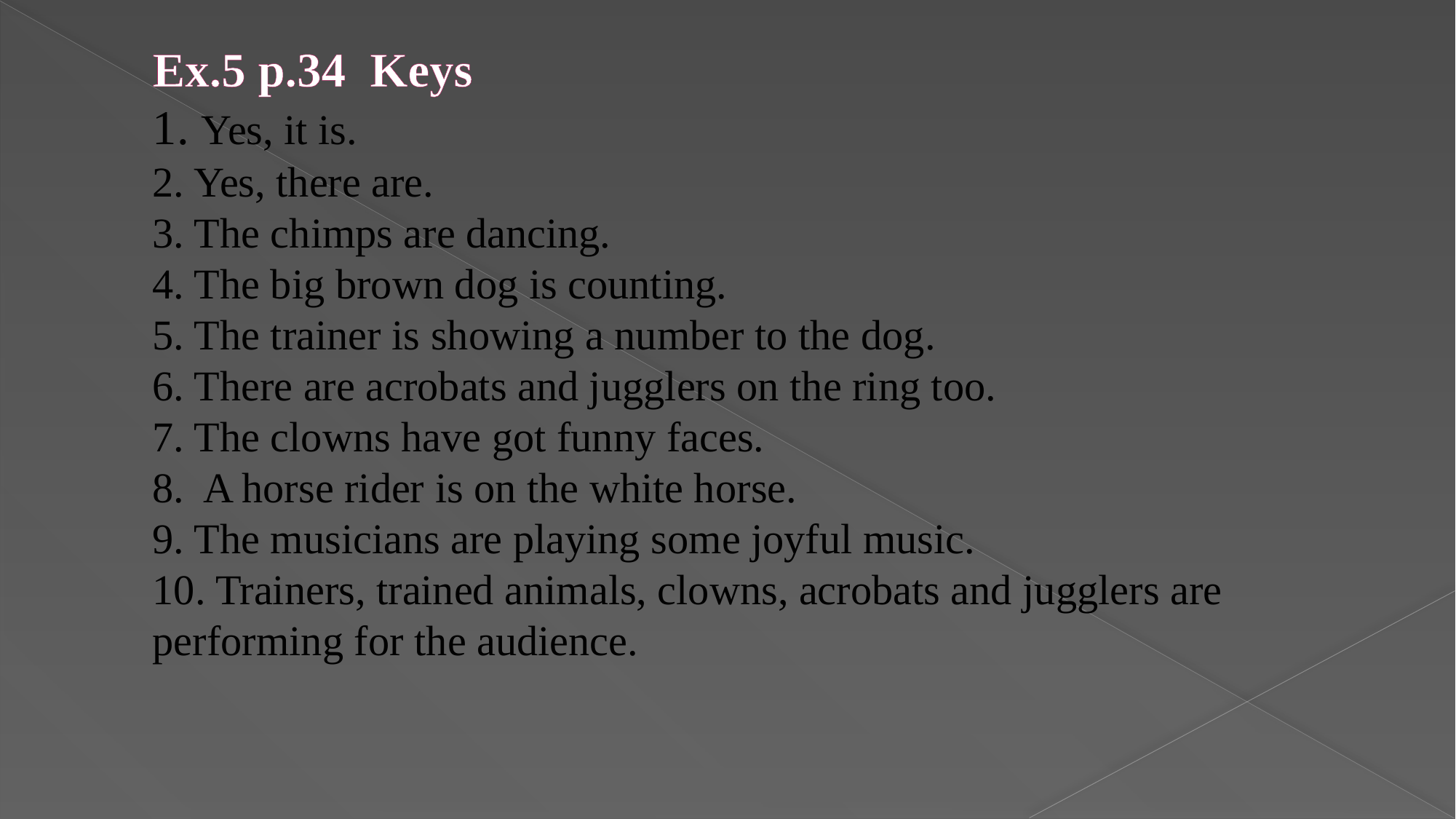

# Ex.5 p.34  Keys 1. Yes, it is. 2. Yes, there are. 3. The chimps are dancing. 4. The big brown dog is counting. 5. The trainer is showing a number to the dog. 6. There are acrobats and jugglers on the ring too. 7. The clowns have got funny faces. 8.  A horse rider is on the white horse. 9. The musicians are playing some joyful music. 10. Trainers, trained animals, clowns, acrobats and jugglers are performing for the audience.